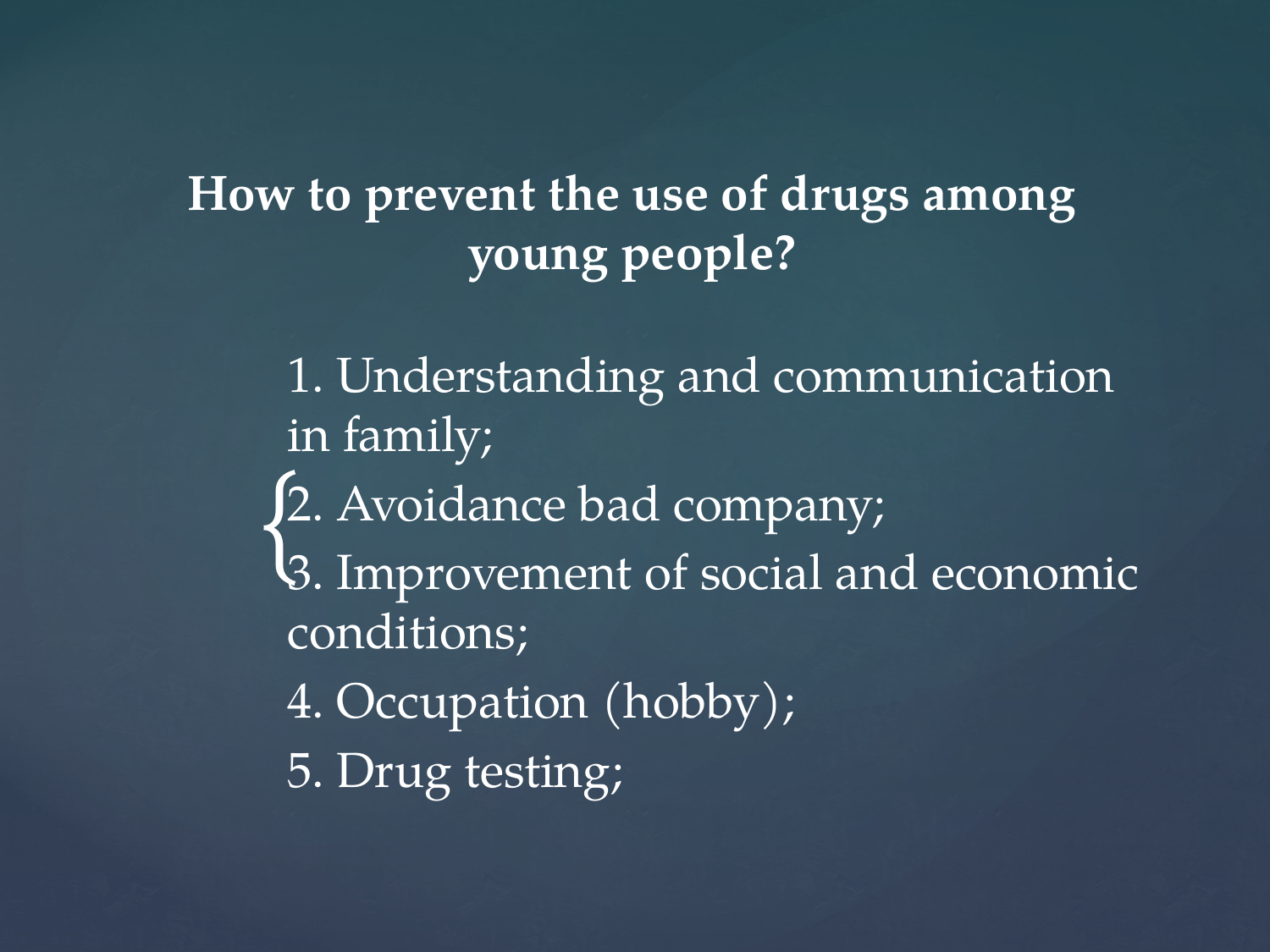

# How to prevent the use of drugs among young people?
1. Understanding and communication in family;
2. Avoidance bad company;
3. Improvement of social and economic conditions;
4. Occupation (hobby);
5. Drug testing;